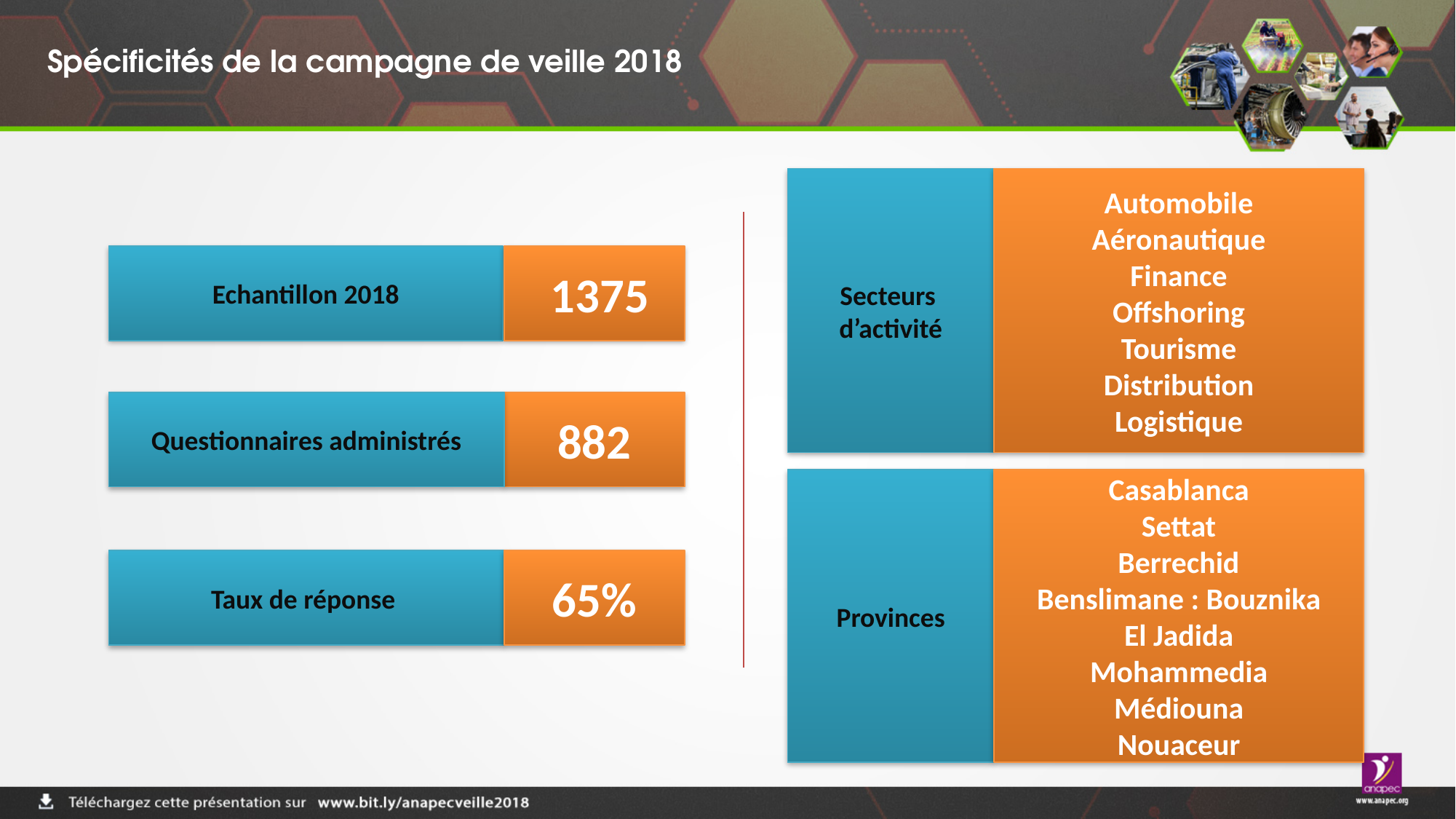

# Spécificités de la campagne de veille 2018
Secteurs  d’activité
Automobile
Aéronautique
Finance
Offshoring
Tourisme
Distribution
Logistique
Echantillon 2018
 1375
Questionnaires administrés
882
Provinces
Casablanca
Settat
Berrechid
Benslimane : Bouznika
El Jadida
Mohammedia
Médiouna
Nouaceur
Taux de réponse
65%